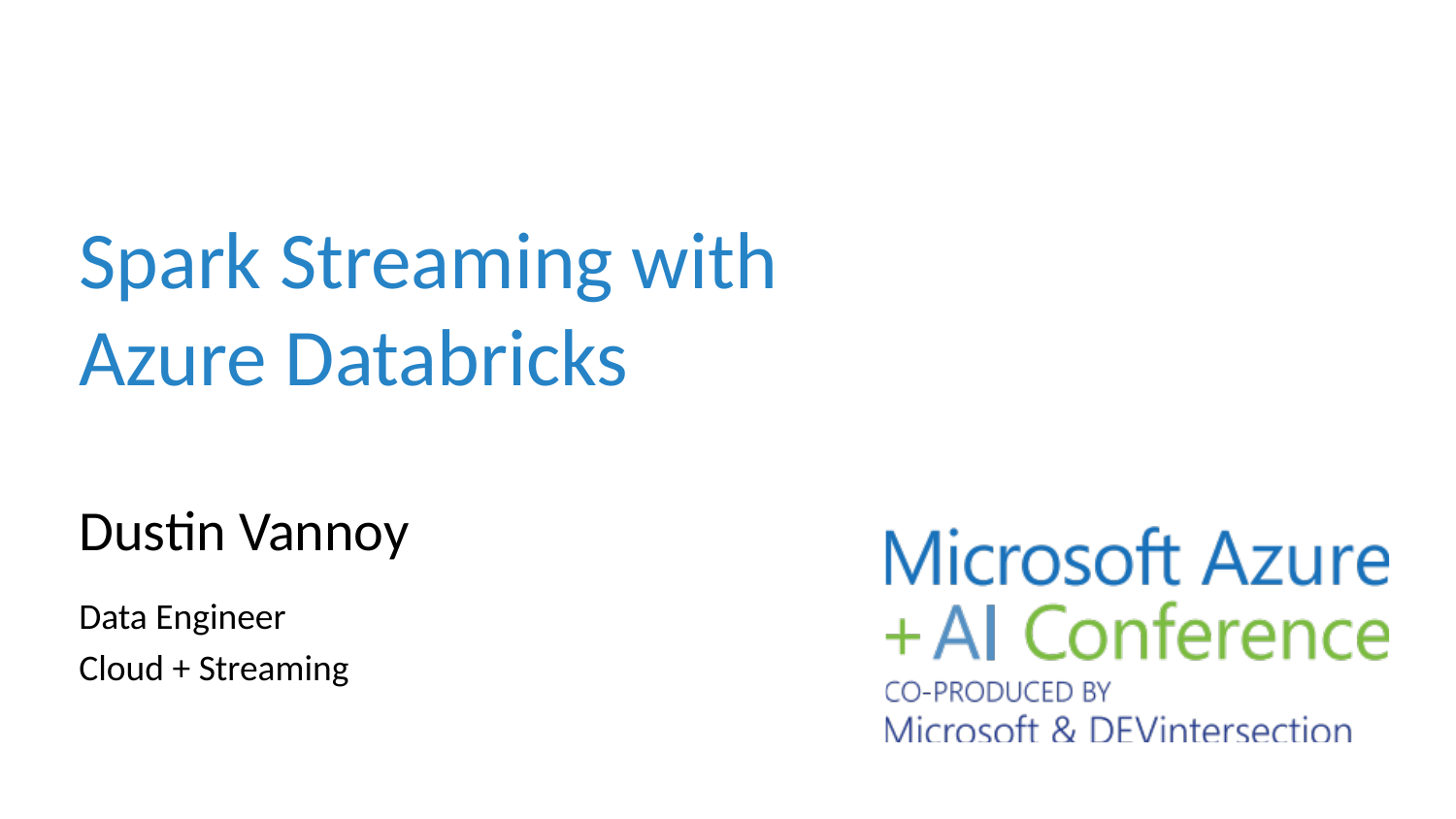

Spark Streaming with Azure Databricks
Dustin Vannoy
Data Engineer
Cloud + Streaming